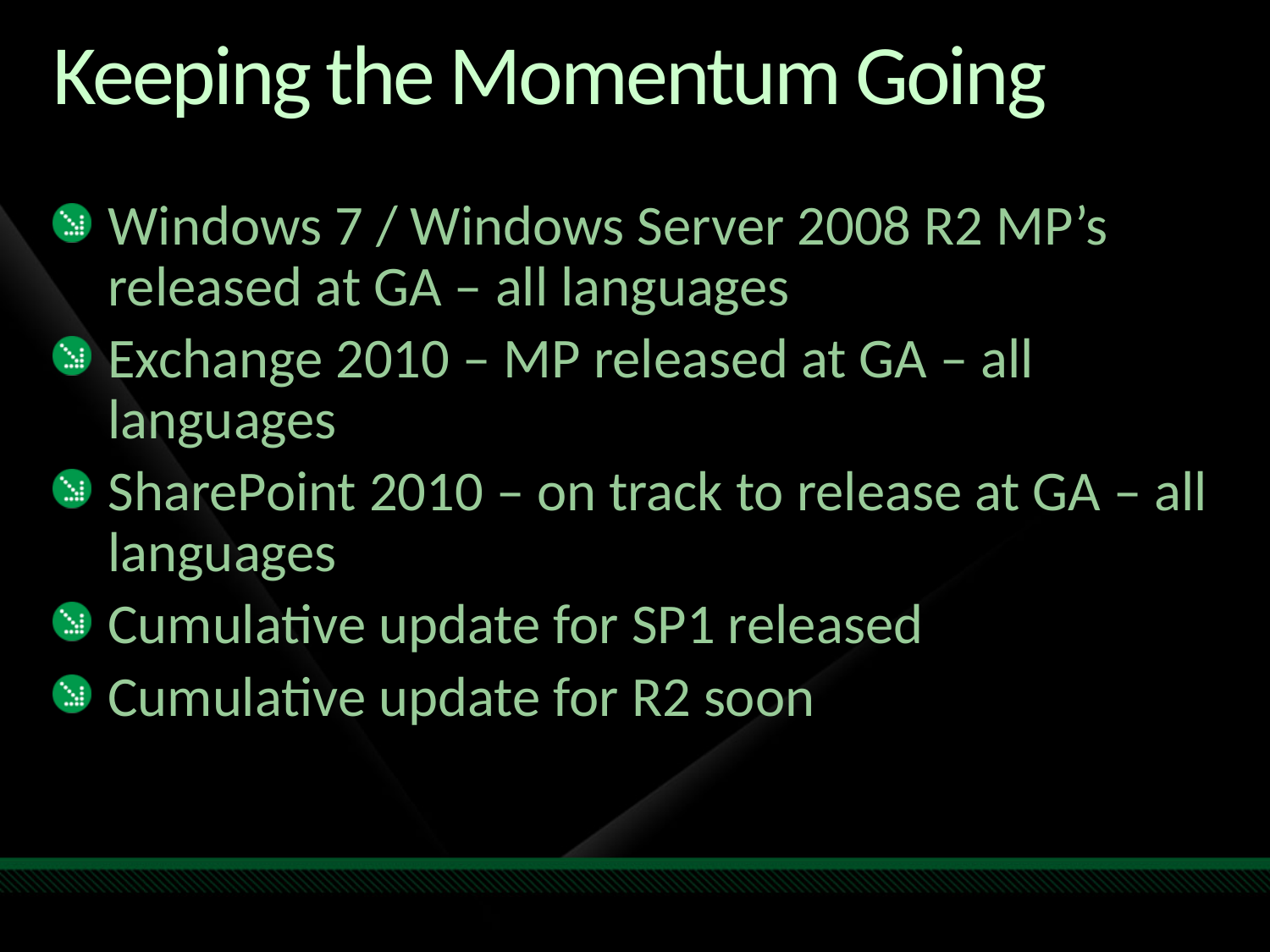

# Keeping the Momentum Going
Windows 7 / Windows Server 2008 R2 MP’s released at GA – all languages
Exchange 2010 – MP released at GA – all languages
SharePoint 2010 – on track to release at GA – all languages
Cumulative update for SP1 released
Cumulative update for R2 soon